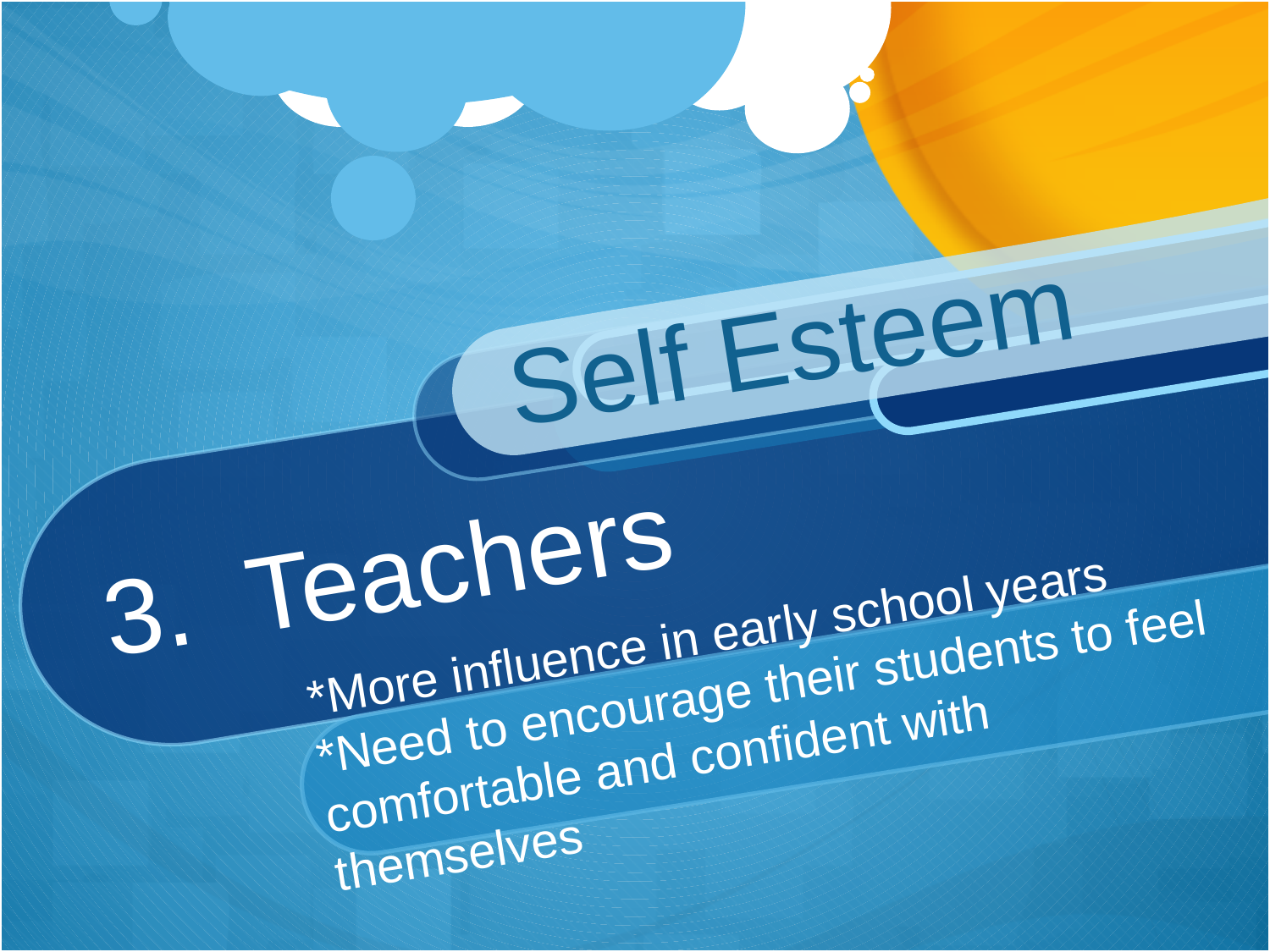

Self Esteem
# 3.  Teachers
*More influence in early school years
*Need to encourage their students to feel comfortable and confident with themselves